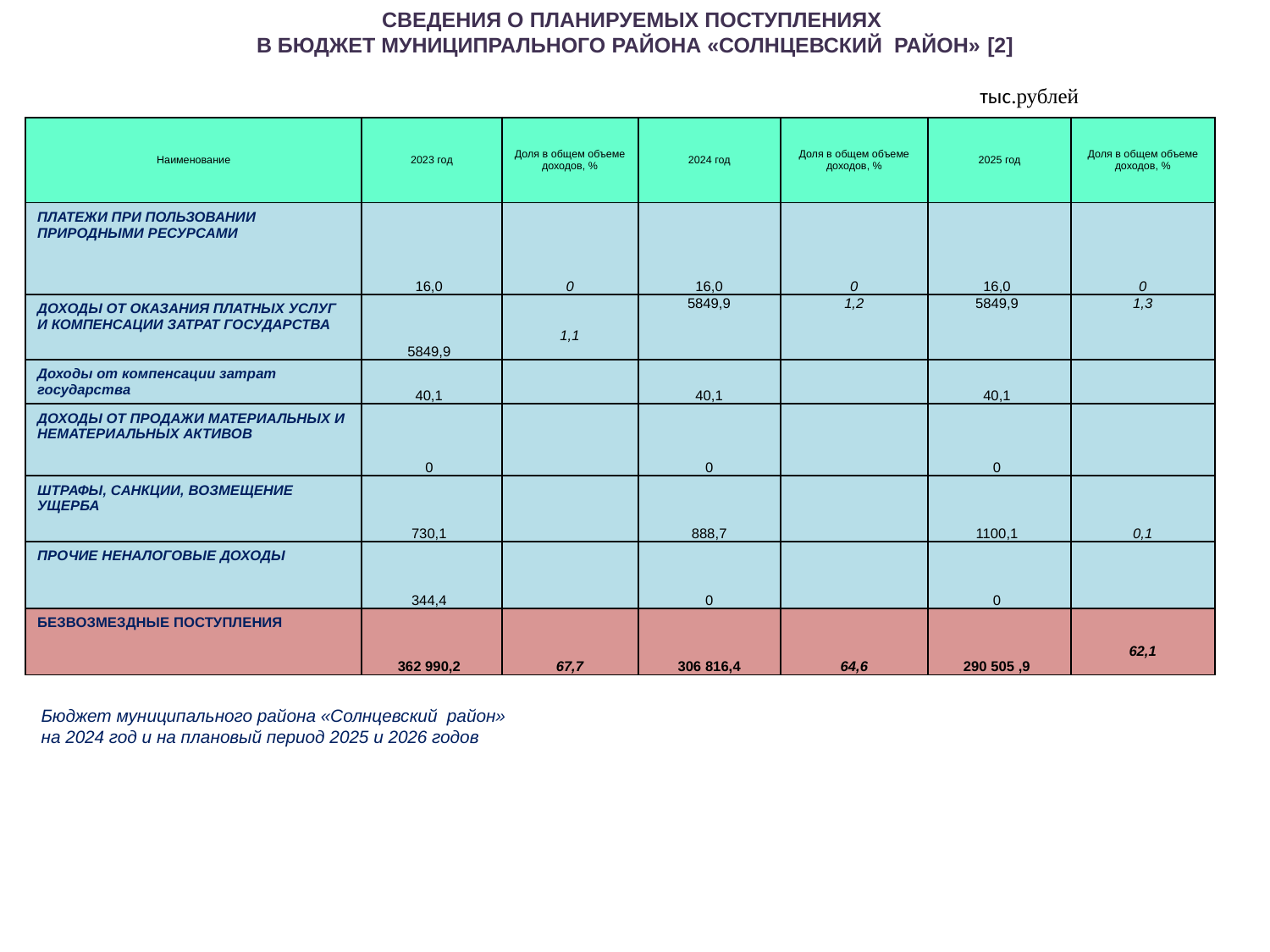

СВЕДЕНИЯ О ПЛАНИРУЕМЫХ ПОСТУПЛЕНИЯХ
В БЮДЖЕТ МУНИЦИПРАЛЬНОГО РАЙОНА «СОЛНЦЕВСКИЙ  РАЙОН» [2]
тыс.рублей
| Наименование | 2023 год | Доля в общем объеме доходов, % | 2024 год | Доля в общем объеме доходов, % | 2025 год | Доля в общем объеме доходов, % |
| --- | --- | --- | --- | --- | --- | --- |
| ПЛАТЕЖИ ПРИ ПОЛЬЗОВАНИИ ПРИРОДНЫМИ РЕСУРСАМИ | 16,0 | 0 | 16,0 | 0 | 16,0 | 0 |
| ДОХОДЫ ОТ ОКАЗАНИЯ ПЛАТНЫХ УСЛУГ И КОМПЕНСАЦИИ ЗАТРАТ ГОСУДАРСТВА | 5849,9 | 1,1 | 5849,9 | 1,2 | 5849,9 | 1,3 |
| Доходы от компенсации затрат государства | 40,1 |  | 40,1 |  | 40,1 |  |
| ДОХОДЫ ОТ ПРОДАЖИ МАТЕРИАЛЬНЫХ И НЕМАТЕРИАЛЬНЫХ АКТИВОВ | 0 |  | 0 |  | 0 |  |
| ШТРАФЫ, САНКЦИИ, ВОЗМЕЩЕНИЕ УЩЕРБА | 730,1 |  | 888,7 |  | 1100,1 | 0,1 |
| ПРОЧИЕ НЕНАЛОГОВЫЕ ДОХОДЫ | 344,4 |  | 0 |  | 0 |  |
| БЕЗВОЗМЕЗДНЫЕ ПОСТУПЛЕНИЯ | 362 990,2 | 67,7 | 306 816,4 | 64,6 | 290 505 ,9 | 62,1 |
Бюджет муниципального района «Солнцевский  район»
на 2024 год и на плановый период 2025 и 2026 годов